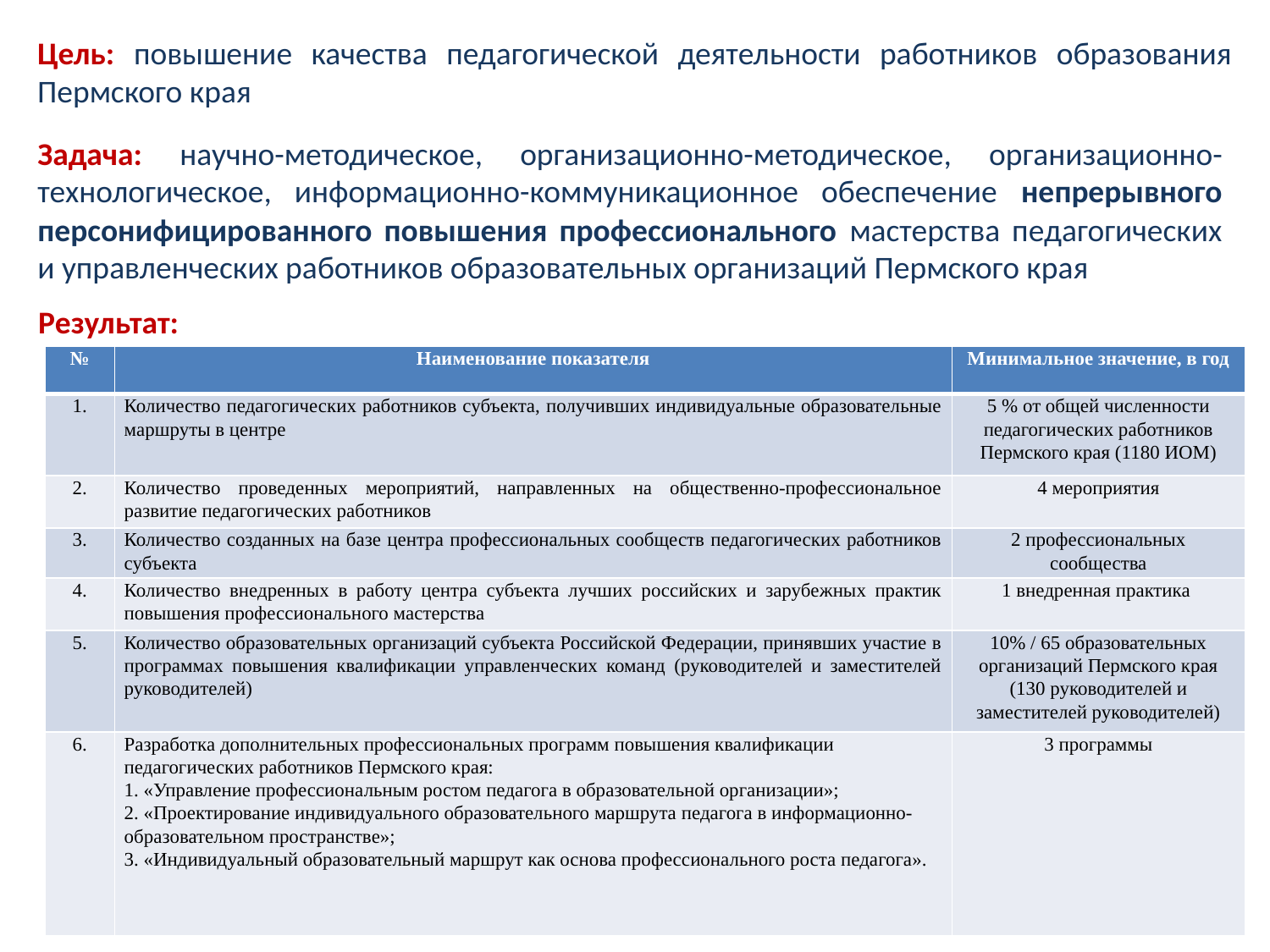

Цель: повышение качества педагогической деятельности работников образования Пермского края
Задача: научно-методическое, организационно-методическое, организационно-технологическое, информационно-коммуникационное обеспечение непрерывного персонифицированного повышения профессионального мастерства педагогических и управленческих работников образовательных организаций Пермского края
Результат:
| № | Наименование показателя | Минимальное значение, в год |
| --- | --- | --- |
| 1. | Количество педагогических работников субъекта, получивших индивидуальные образовательные маршруты в центре | 5 % от общей численности педагогических работников Пермского края (1180 ИОМ) |
| 2. | Количество проведенных мероприятий, направленных на общественно-профессиональное развитие педагогических работников | 4 мероприятия |
| 3. | Количество созданных на базе центра профессиональных сообществ педагогических работников субъекта | 2 профессиональных сообщества |
| 4. | Количество внедренных в работу центра субъекта лучших российских и зарубежных практик повышения профессионального мастерства | 1 внедренная практика |
| 5. | Количество образовательных организаций субъекта Российской Федерации, принявших участие в программах повышения квалификации управленческих команд (руководителей и заместителей руководителей) | 10% / 65 образовательных организаций Пермского края (130 руководителей и заместителей руководителей) |
| 6. | Разработка дополнительных профессиональных программ повышения квалификации педагогических работников Пермского края: 1. «Управление профессиональным ростом педагога в образовательной организации»; 2. «Проектирование индивидуального образовательного маршрута педагога в информационно-образовательном пространстве»; 3. «Индивидуальный образовательный маршрут как основа профессионального роста педагога». | 3 программы |